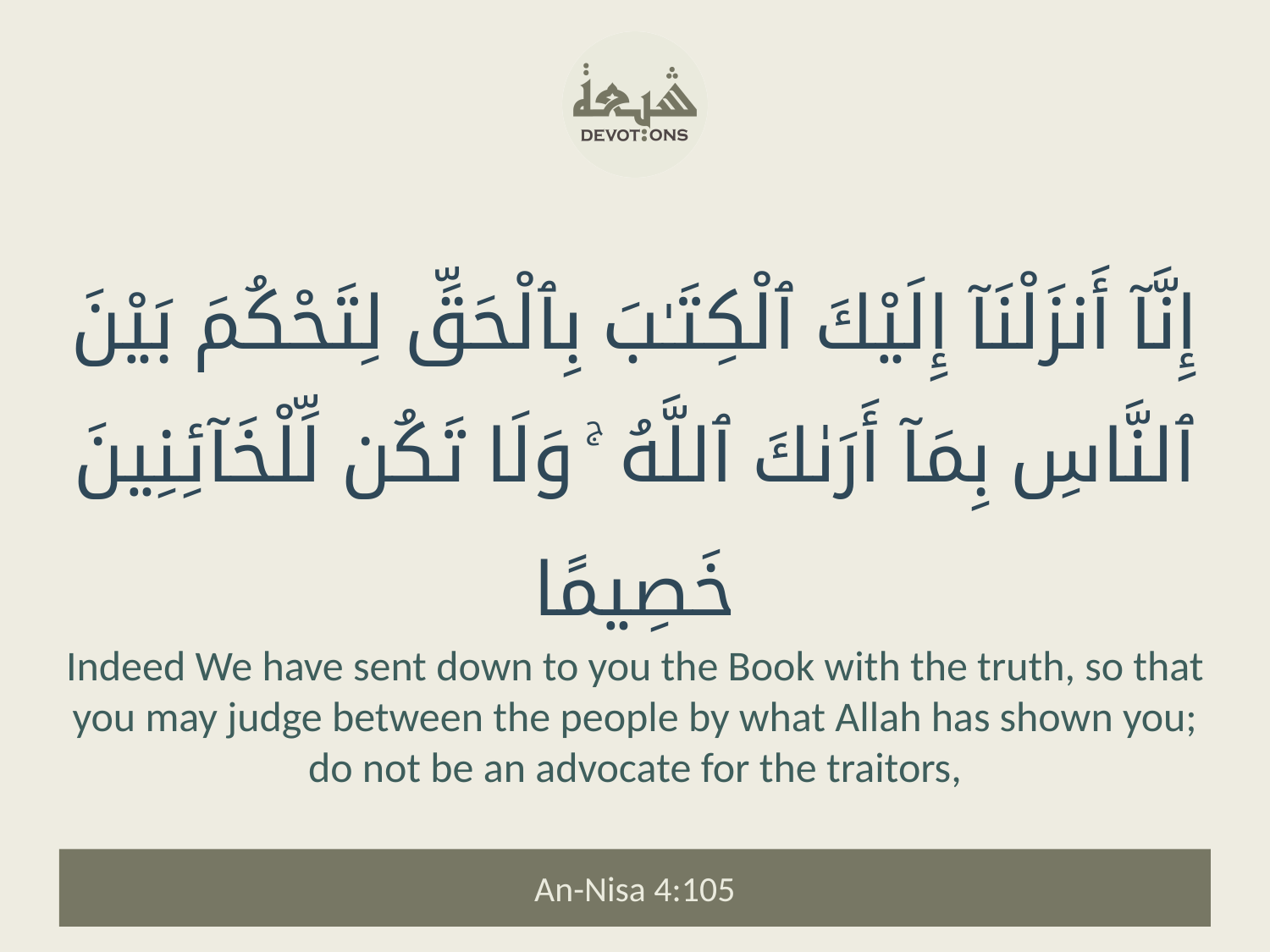

إِنَّآ أَنزَلْنَآ إِلَيْكَ ٱلْكِتَـٰبَ بِٱلْحَقِّ لِتَحْكُمَ بَيْنَ ٱلنَّاسِ بِمَآ أَرَىٰكَ ٱللَّهُ ۚ وَلَا تَكُن لِّلْخَآئِنِينَ خَصِيمًا
Indeed We have sent down to you the Book with the truth, so that you may judge between the people by what Allah has shown you; do not be an advocate for the traitors,
An-Nisa 4:105